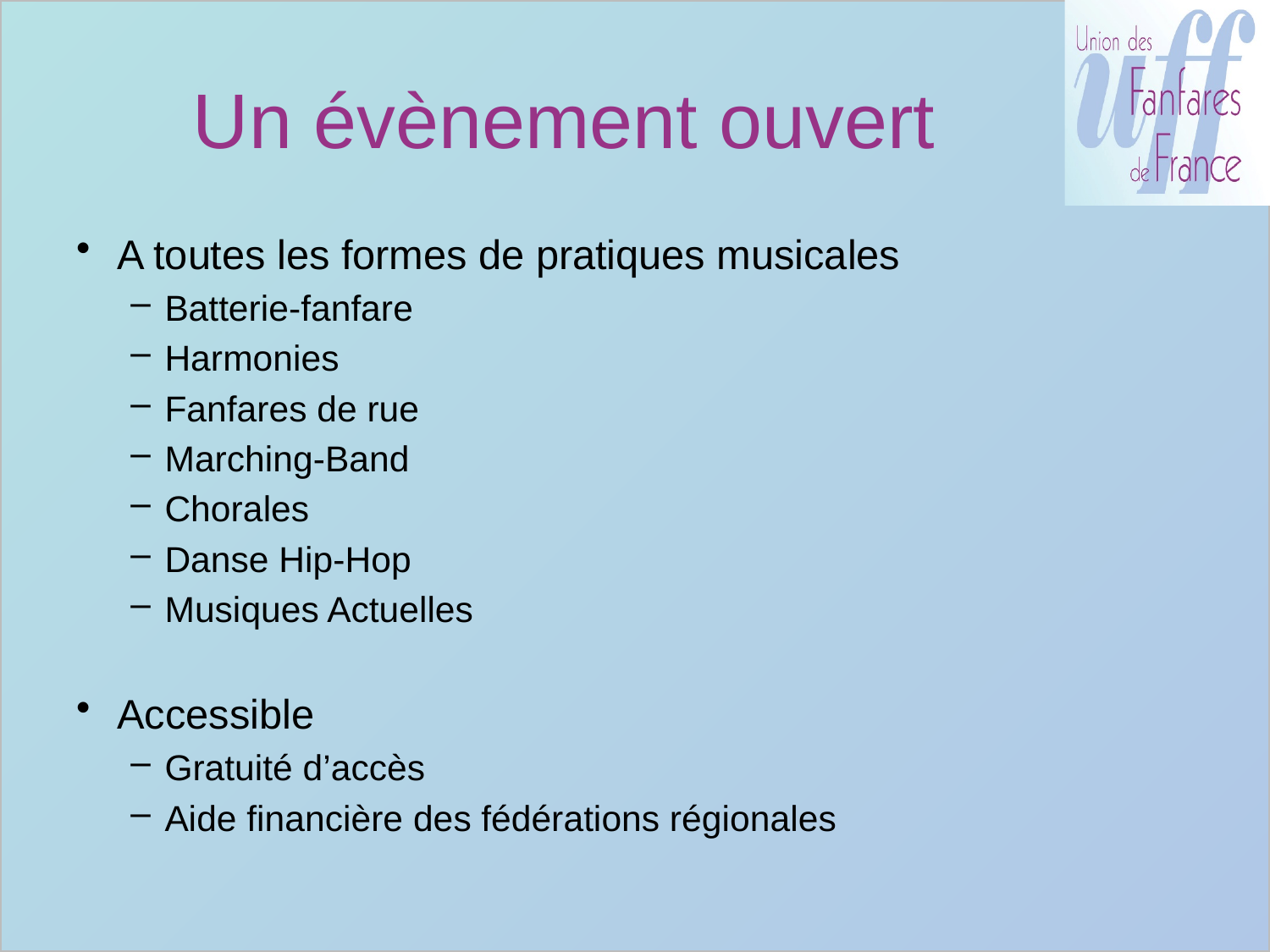

# Un évènement ouvert
A toutes les formes de pratiques musicales
Batterie-fanfare
Harmonies
Fanfares de rue
Marching-Band
Chorales
Danse Hip-Hop
Musiques Actuelles

Accessible
Gratuité d’accès
Aide financière des fédérations régionales